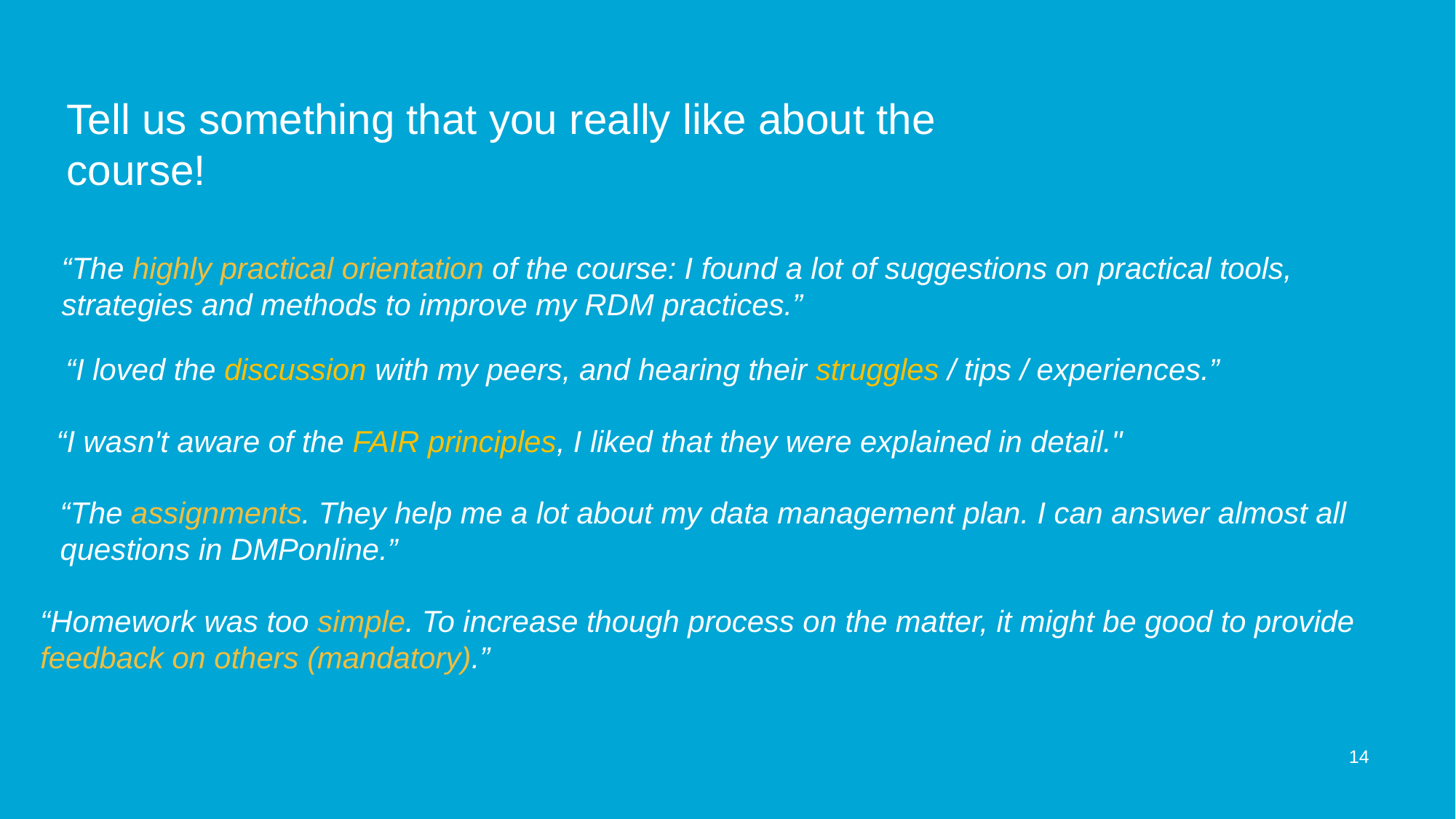

Tell us something that you really like about the course!
“The highly practical orientation of the course: I found a lot of suggestions on practical tools, strategies and methods to improve my RDM practices.”
“I loved the discussion with my peers, and hearing their struggles / tips / experiences.”
“I wasn't aware of the FAIR principles, I liked that they were explained in detail."
“The assignments. They help me a lot about my data management plan. I can answer almost all  questions in DMPonline.”
“Homework was too simple. To increase though process on the matter, it might be good to provide feedback on others (mandatory).”

14